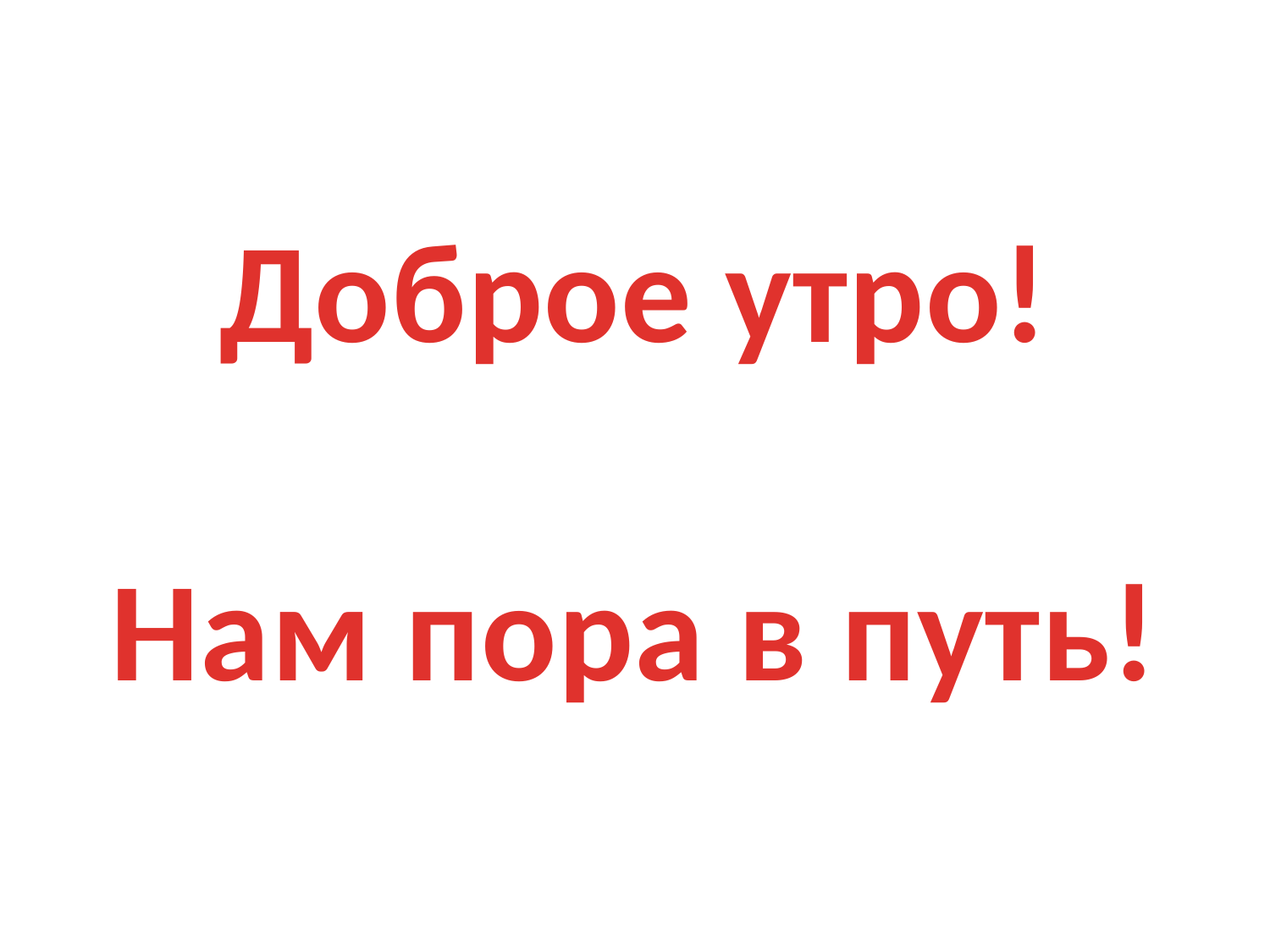

# Доброе утро! Нам пора в путь!